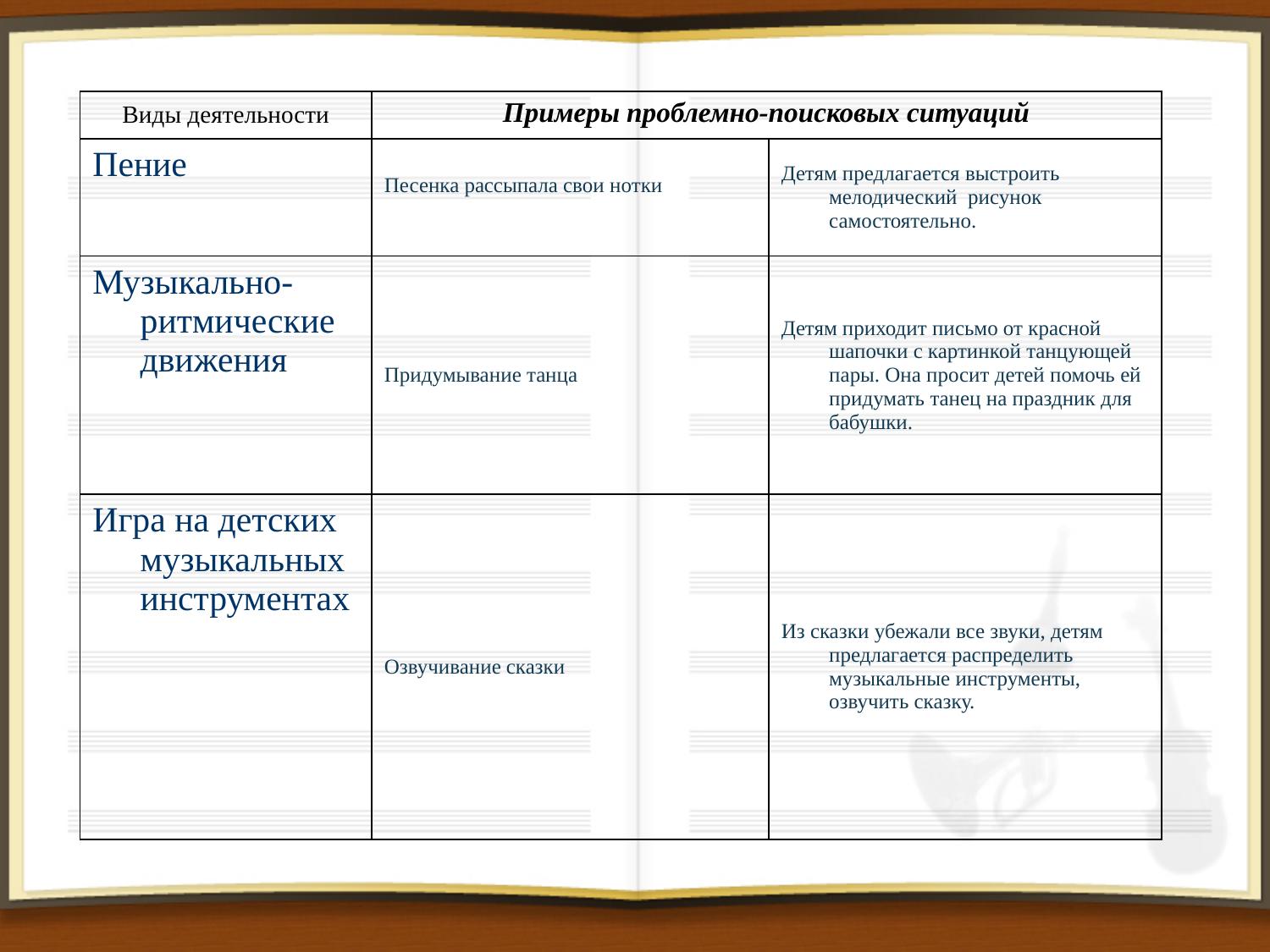

| Виды деятельности | Примеры проблемно-поисковых ситуаций |  |
| --- | --- | --- |
| Пение | Песенка рассыпала свои нотки | Детям предлагается выстроить мелодический рисунок самостоятельно. |
| Музыкально-ритмические движения | Придумывание танца | Детям приходит письмо от красной шапочки с картинкой танцующей пары. Она просит детей помочь ей придумать танец на праздник для бабушки. |
| Игра на детских музыкальных инструментах | Озвучивание сказки | Из сказки убежали все звуки, детям предлагается распределить музыкальные инструменты, озвучить сказку. |